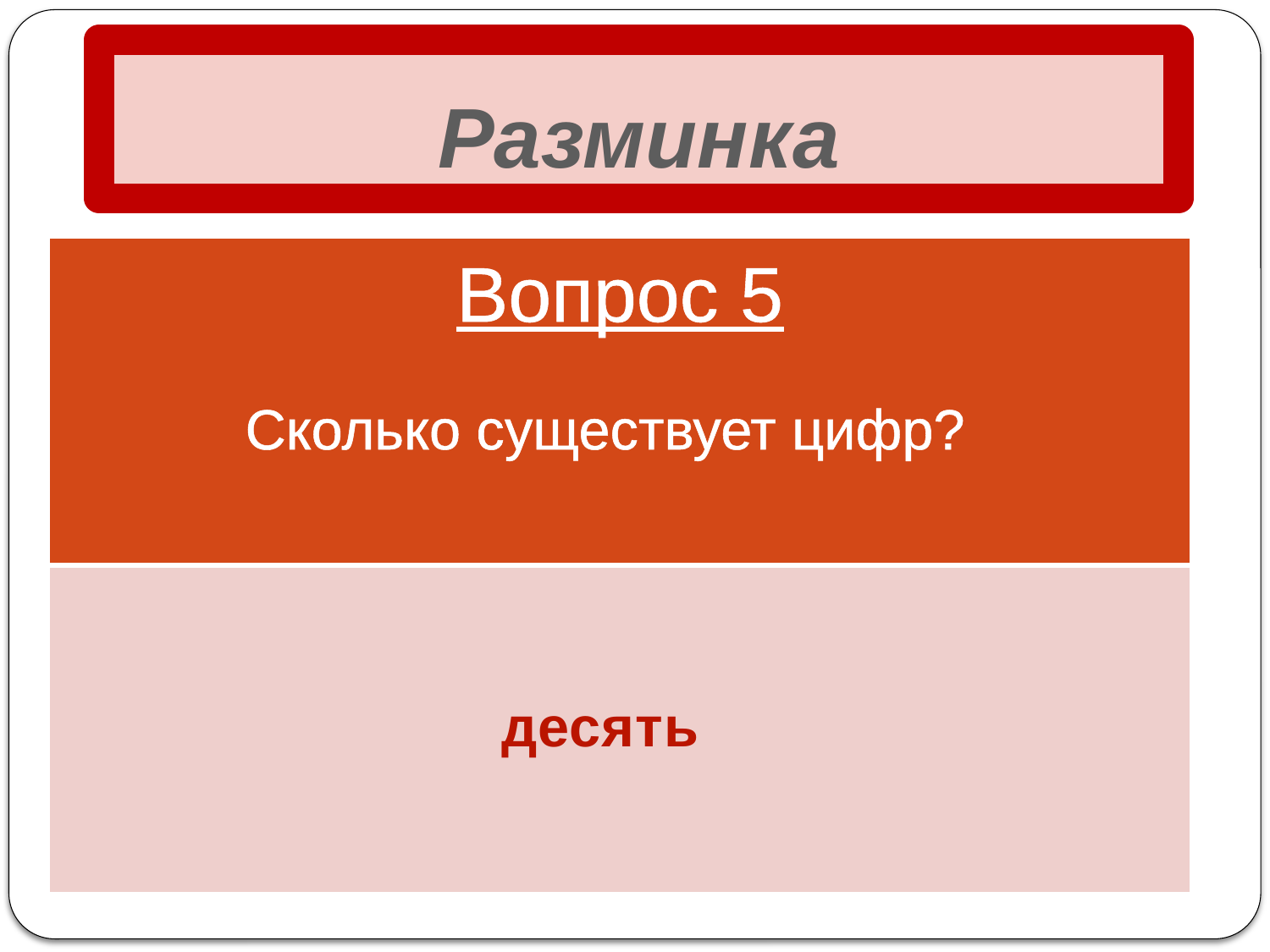

# Разминка
Вопрос 5
|  |
| --- |
|  |
Сколько существует цифр?
десять